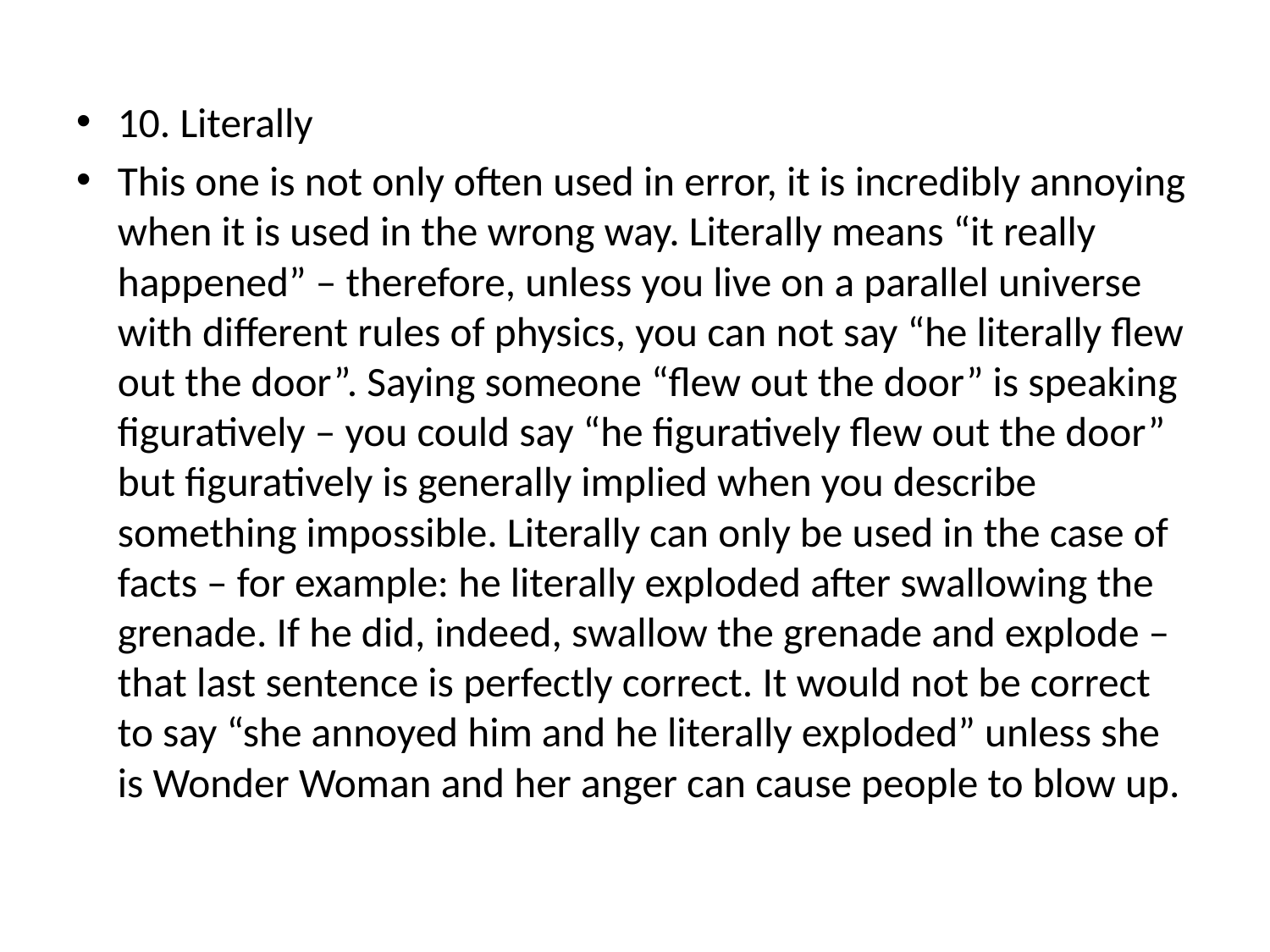

10. Literally
This one is not only often used in error, it is incredibly annoying when it is used in the wrong way. Literally means “it really happened” – therefore, unless you live on a parallel universe with different rules of physics, you can not say “he literally flew out the door”. Saying someone “flew out the door” is speaking figuratively – you could say “he figuratively flew out the door” but figuratively is generally implied when you describe something impossible. Literally can only be used in the case of facts – for example: he literally exploded after swallowing the grenade. If he did, indeed, swallow the grenade and explode – that last sentence is perfectly correct. It would not be correct to say “she annoyed him and he literally exploded” unless she is Wonder Woman and her anger can cause people to blow up.